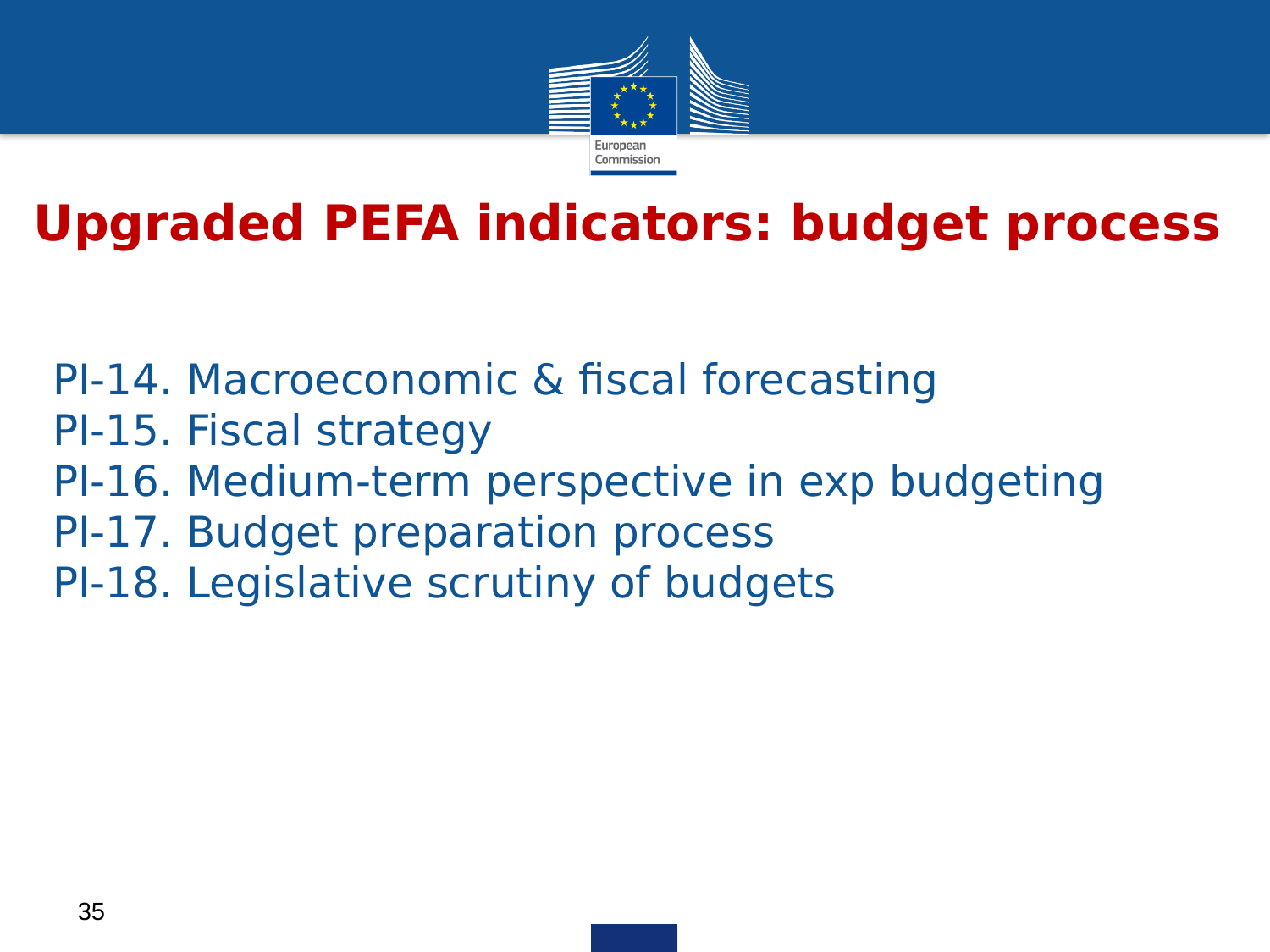

# Upgraded PEFA indicators: budget process
PI-14. Macroeconomic & fiscal forecasting
PI-15. Fiscal strategy
PI-16. Medium-term perspective in exp budgeting
PI-17. Budget preparation process
PI-18. Legislative scrutiny of budgets
35